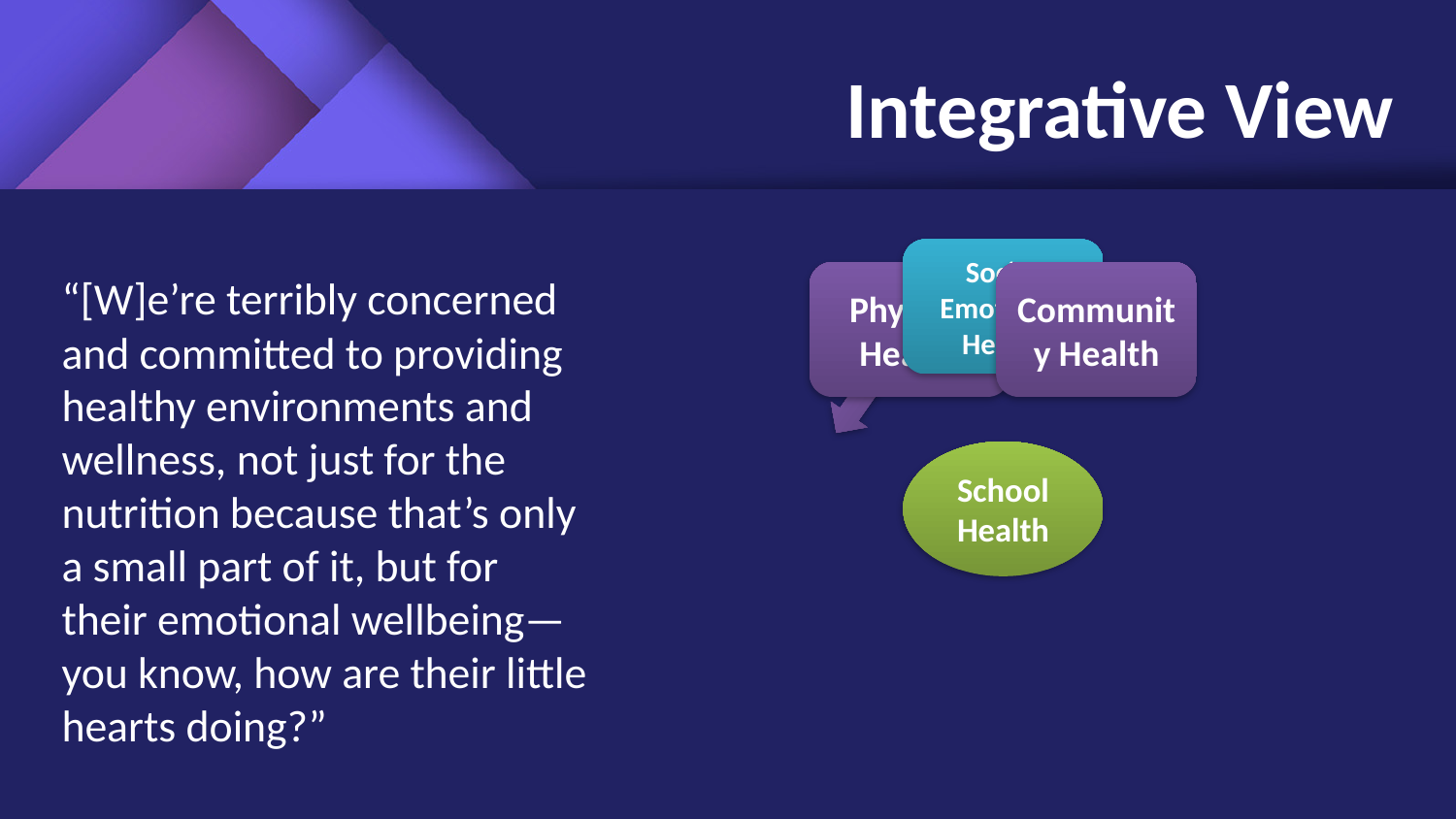

# Integrative View
School Health
“[W]e’re terribly concerned and committed to providing healthy environments and wellness, not just for the nutrition because that’s only a small part of it, but for their emotional wellbeing—you know, how are their little hearts doing?”